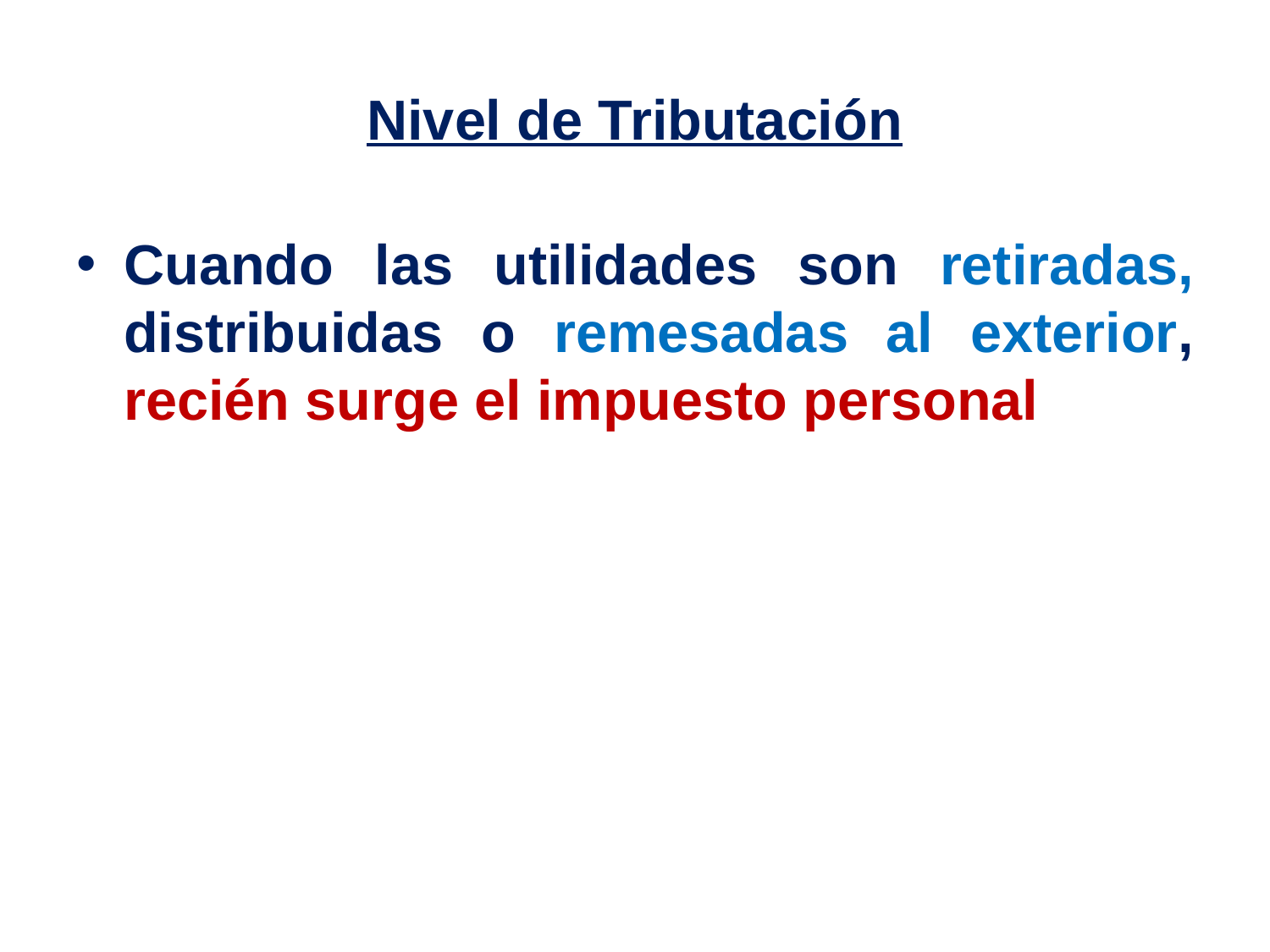

# Nivel de Tributación
Cuando las utilidades son retiradas, distribuidas o remesadas al exterior, recién surge el impuesto personal